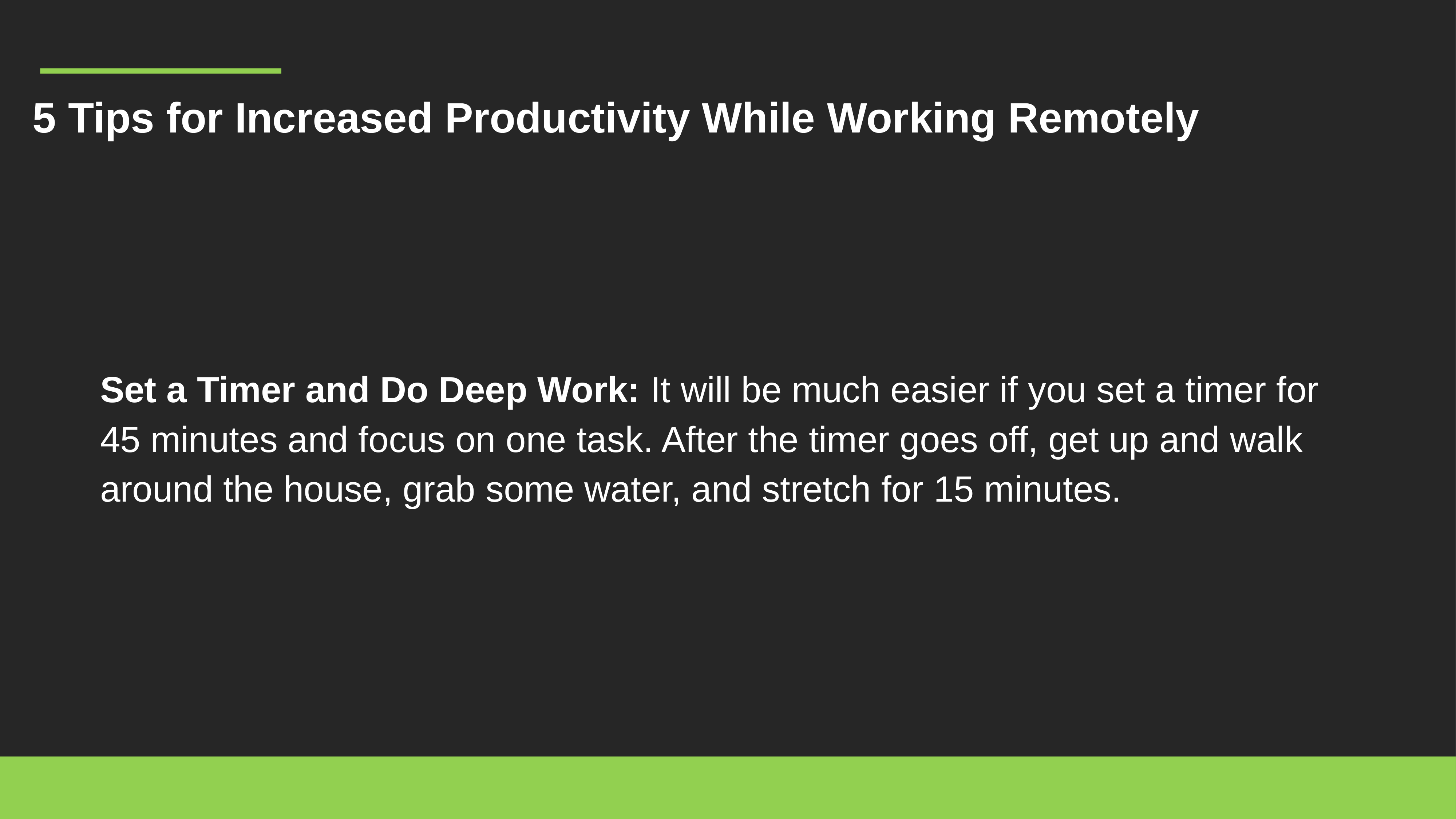

5 Tips for Increased Productivity While Working Remotely
Set a Timer and Do Deep Work: It will be much easier if you set a timer for 45 minutes and focus on one task. After the timer goes off, get up and walk around the house, grab some water, and stretch for 15 minutes.